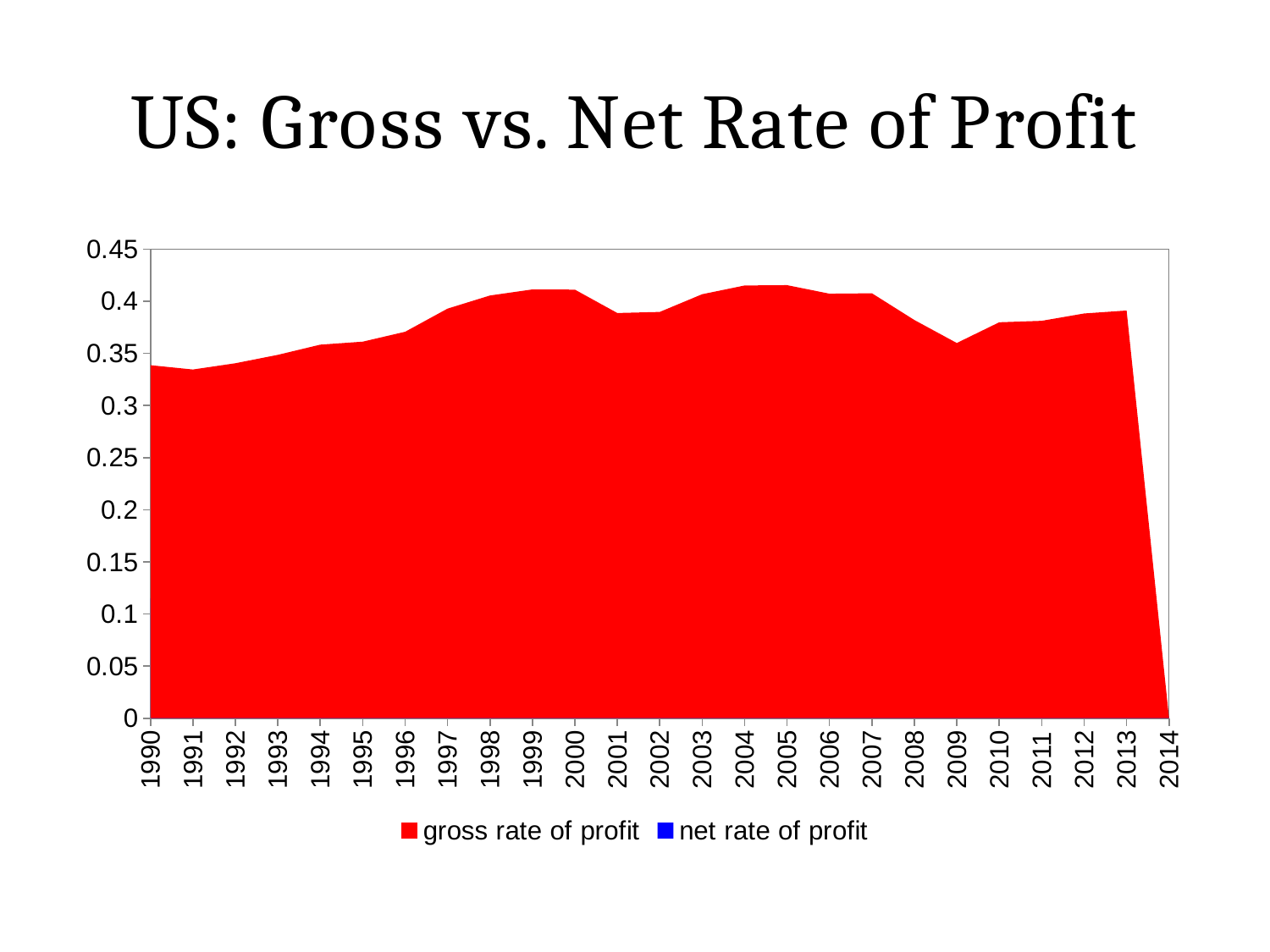

# US: Gross vs. Net Rate of Profit

[unsupported chart]